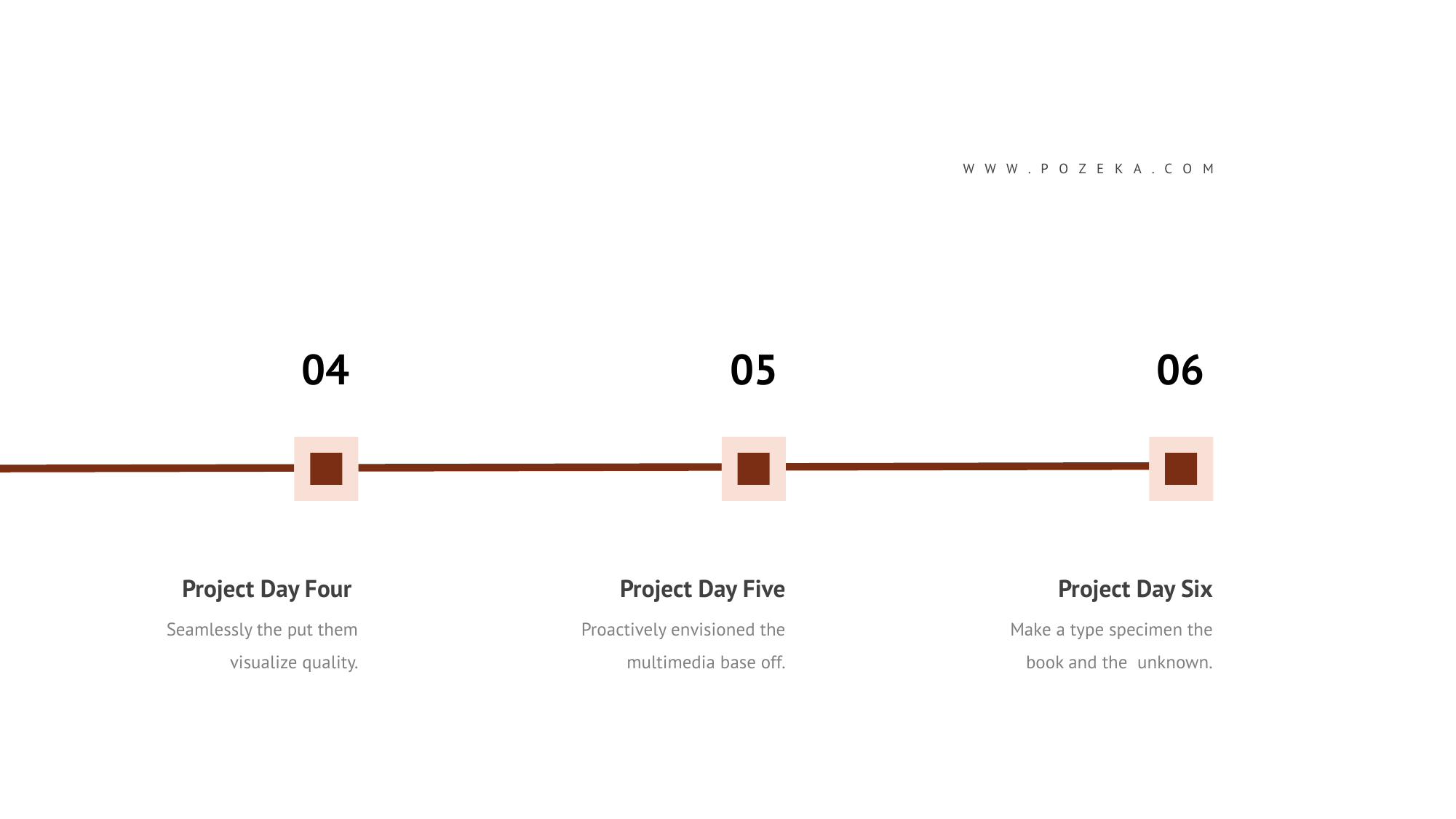

W   W   W   .   P   O   Z   E   K   A   .   C   O   M
04
05
06

Project Day Four
Project Day Five
Project Day Six
Seamlessly the put them visualize quality.
Proactively envisioned the multimedia base off.
Make a type specimen the book and the  unknown.